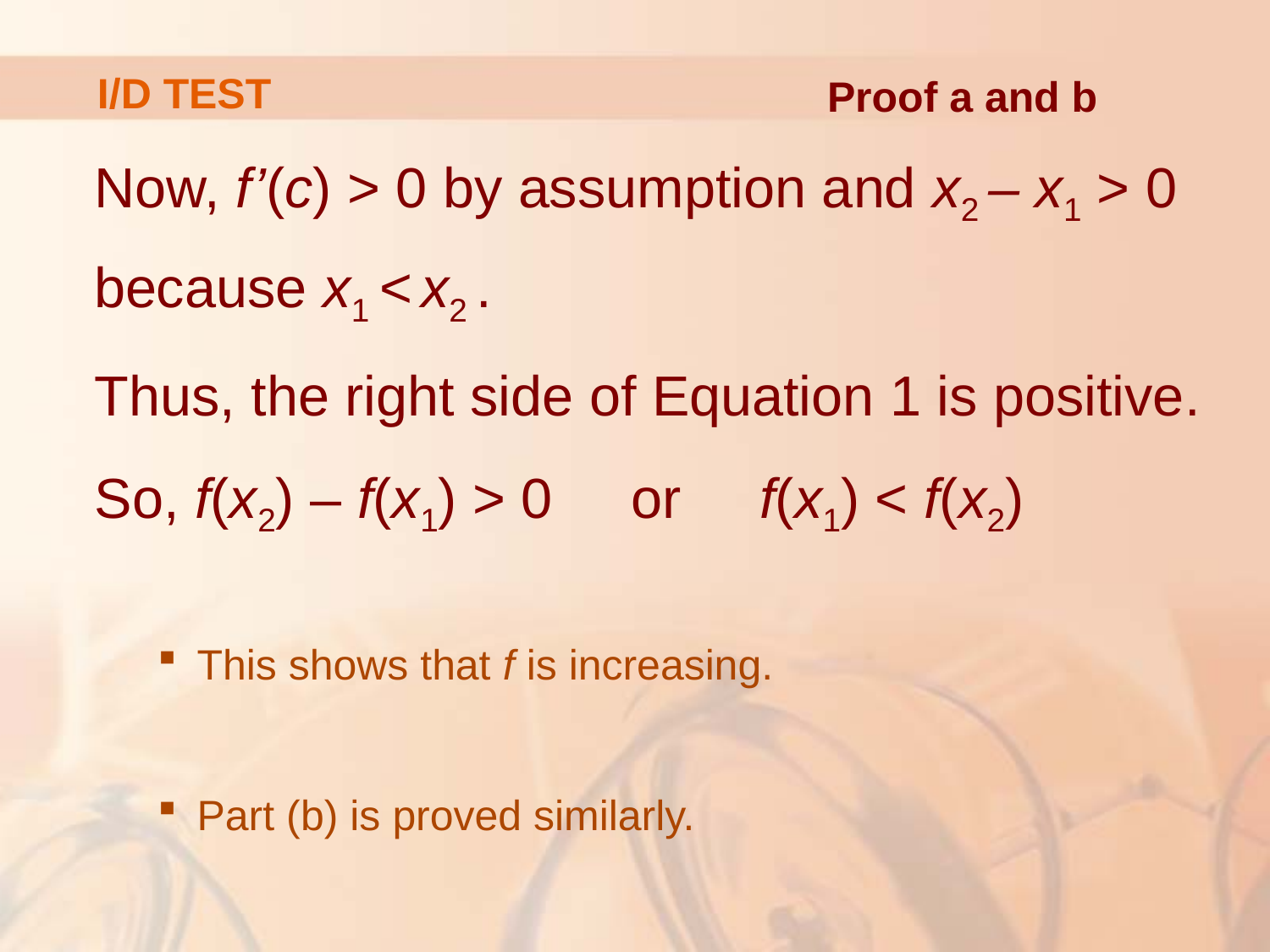

# I/D TEST
Proof a and b
Now, f’(c) > 0 by assumption and x2 – x1 > 0 because x1 < x2 .
Thus, the right side of Equation 1 is positive.
So, f(x2) – f(x1) > 0     or     f(x1) < f(x2)

This shows that f is increasing.

Part (b) is proved similarly.